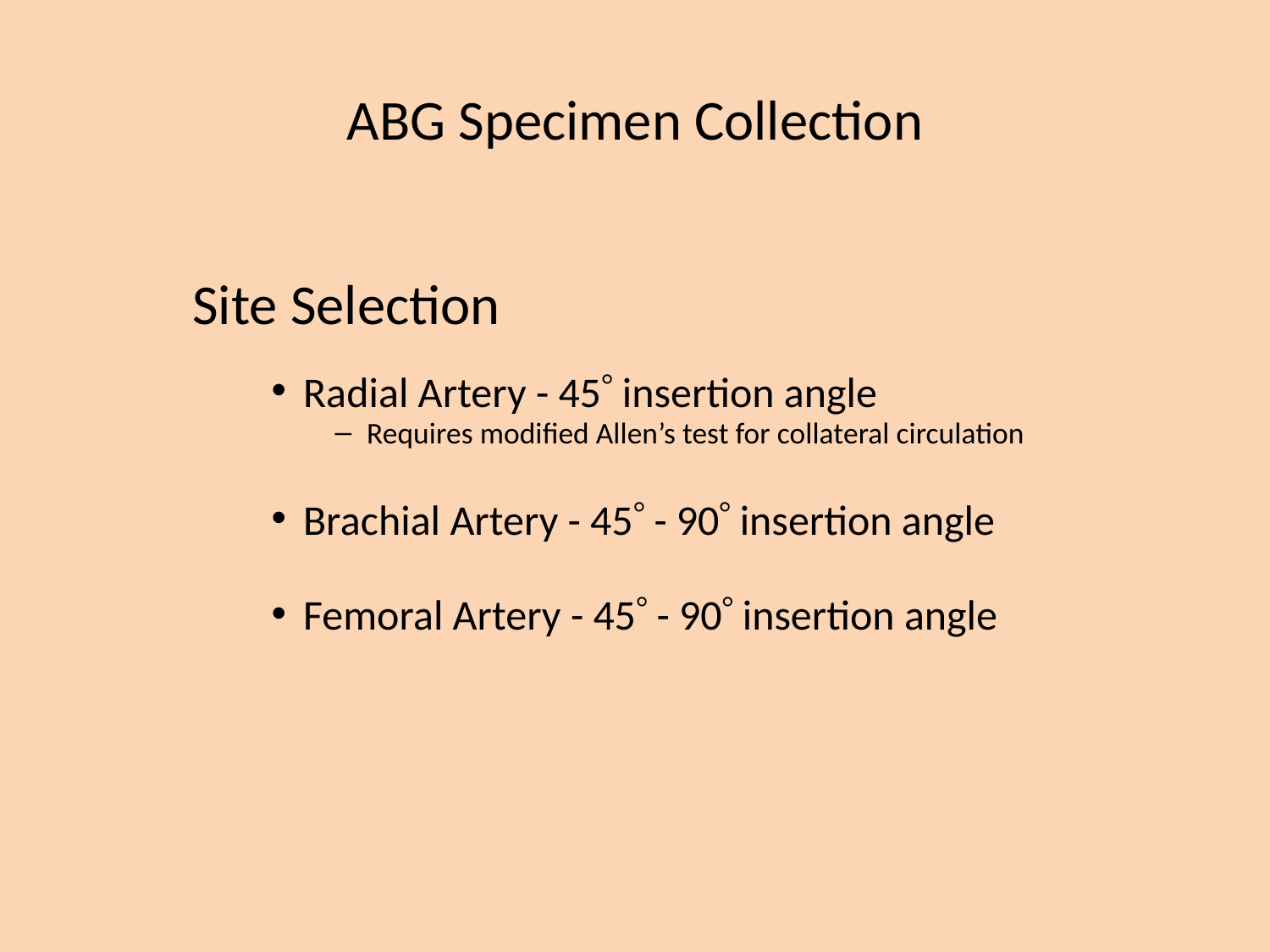

# ABG Specimen Collection
	Site Selection

Radial Artery - 45° insertion angle
Requires modified Allen’s test for collateral circulation

Brachial Artery - 45° - 90° insertion angle

Femoral Artery - 45° - 90° insertion angle